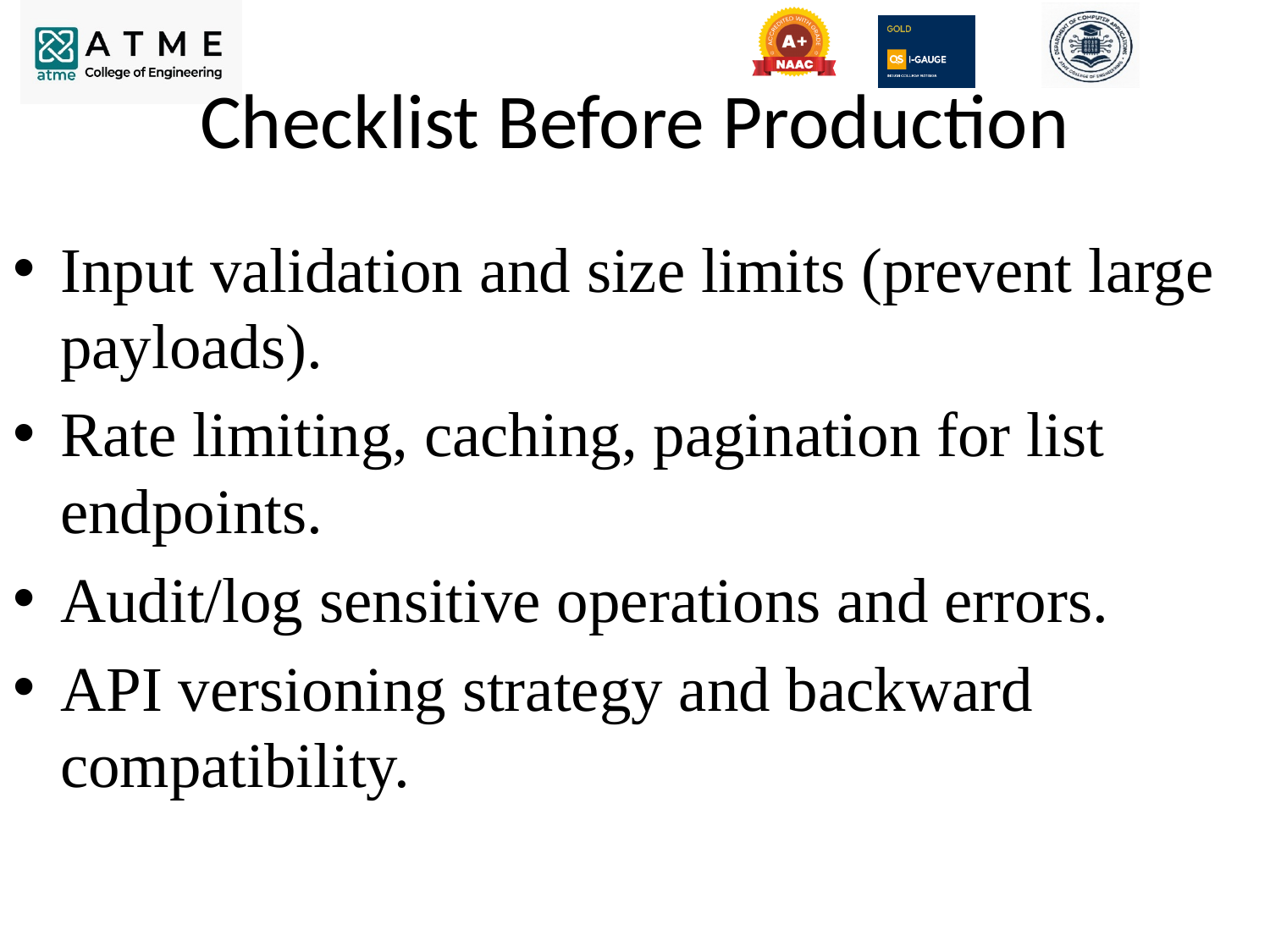

# Checklist Before Production
Input validation and size limits (prevent large payloads).
Rate limiting, caching, pagination for list endpoints.
Audit/log sensitive operations and errors.
API versioning strategy and backward compatibility.